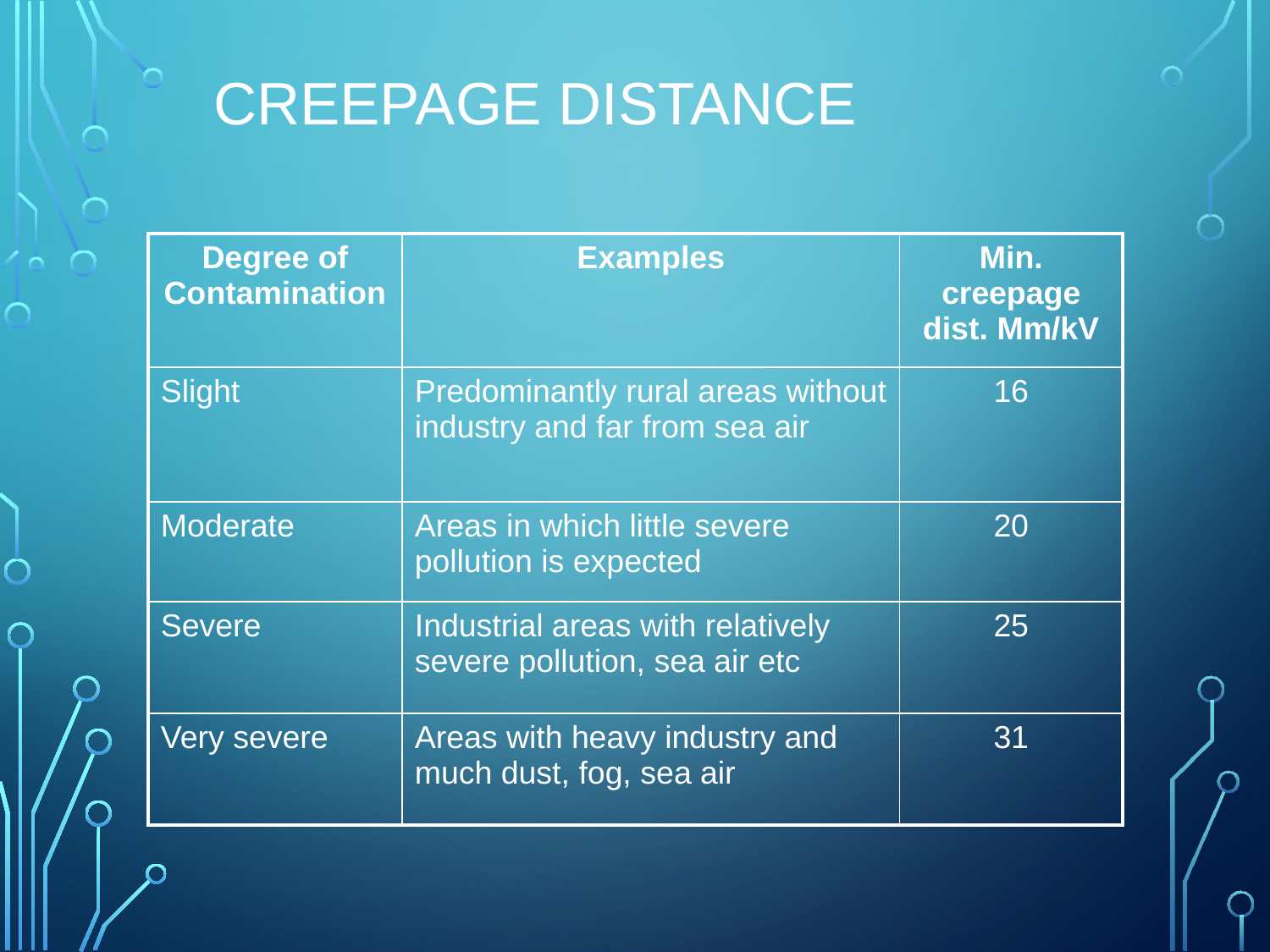

# Creepage Distance
| Degree of Contamination | Examples | Min. creepage dist. Mm/kV |
| --- | --- | --- |
| Slight | Predominantly rural areas without industry and far from sea air | 16 |
| Moderate | Areas in which little severe pollution is expected | 20 |
| Severe | Industrial areas with relatively severe pollution, sea air etc | 25 |
| Very severe | Areas with heavy industry and much dust, fog, sea air | 31 |